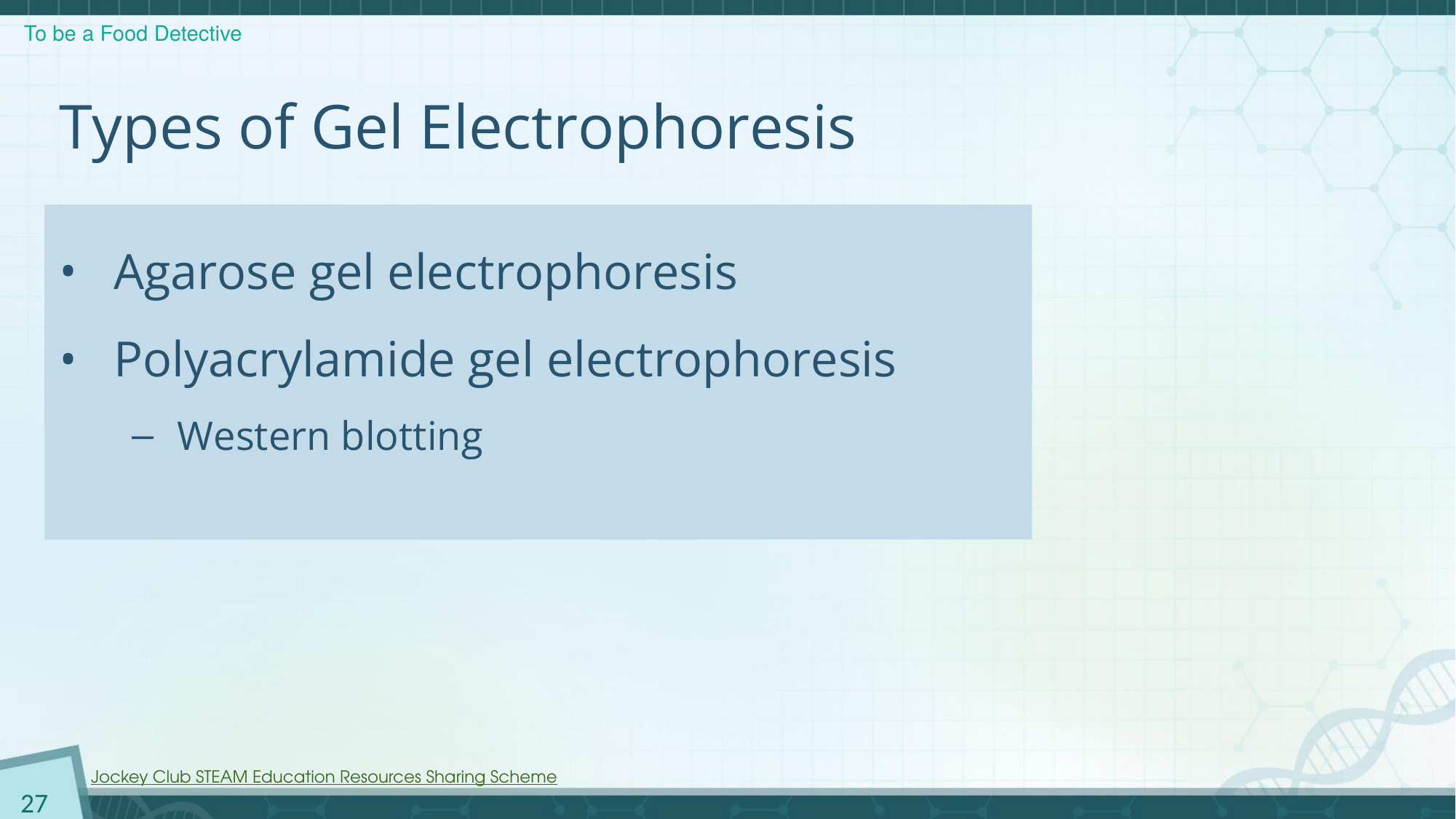

# Types of Gel Electrophoresis
Agarose gel electrophoresis
Polyacrylamide gel electrophoresis
Western blotting

27